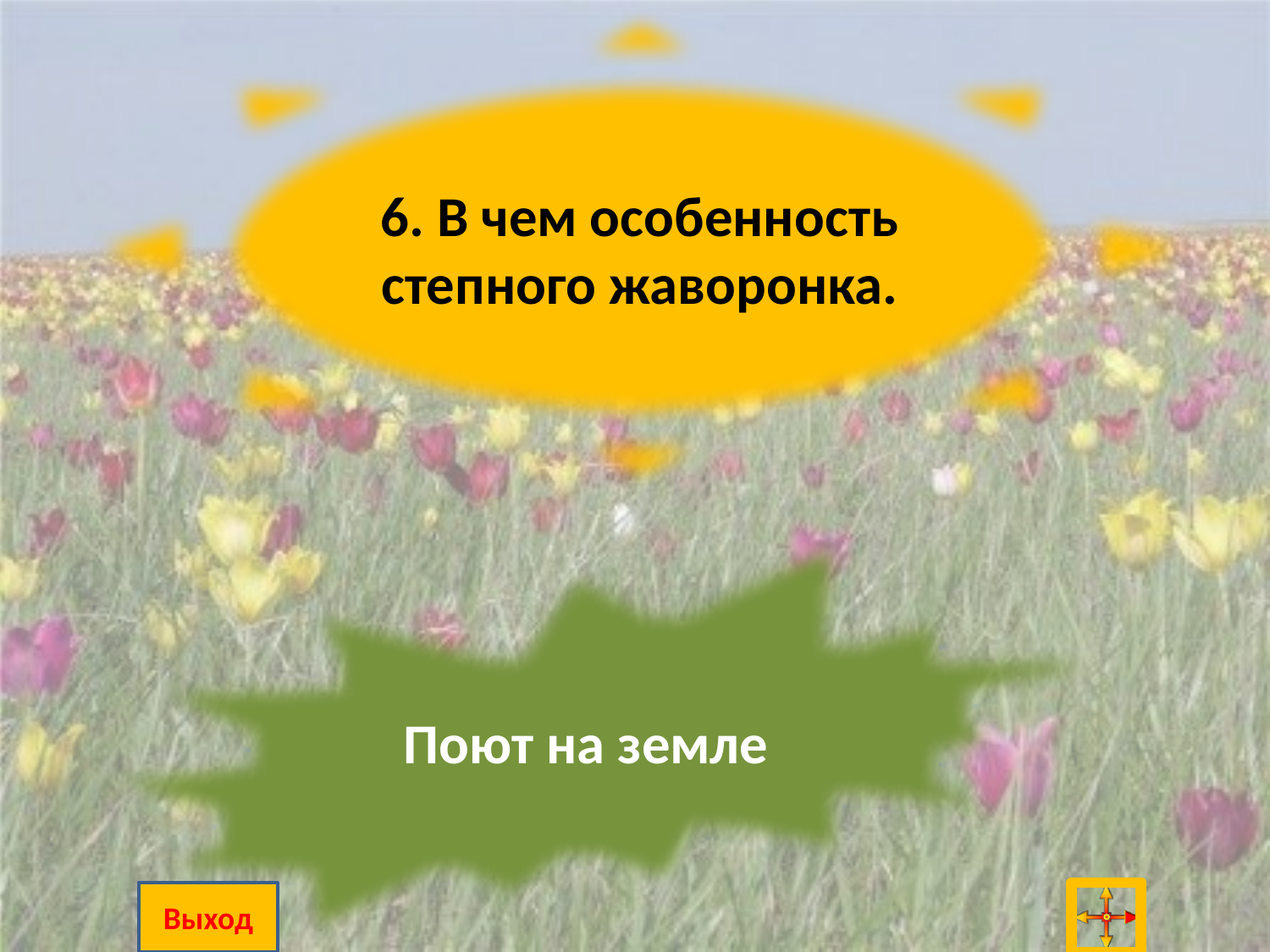

6. В чем особенность степного жаворонка.
Поют на земле
Выход